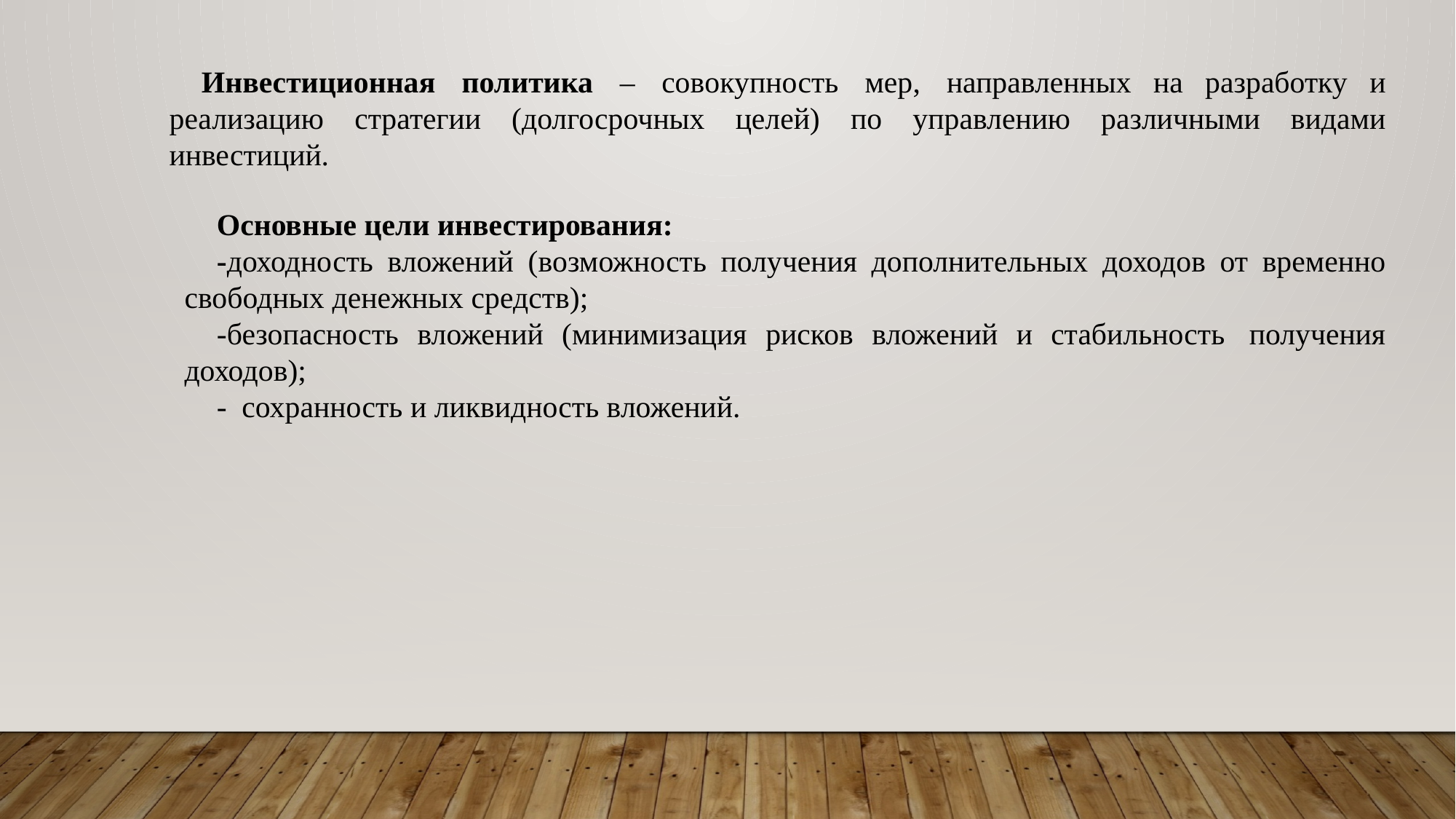

Инвестиционная политика – совокупность мер, направленных на разработку и реализацию стратегии (долгосрочных целей) по управлению различными видами инвестиций.
Основные цели инвестирования:
-доходность вложений (возможность получения дополнительных доходов от временно свободных денежных средств);
-безопасность вложений (минимизация рисков вложений и стабильность получения доходов);
-  сохранность и ликвидность вложений.